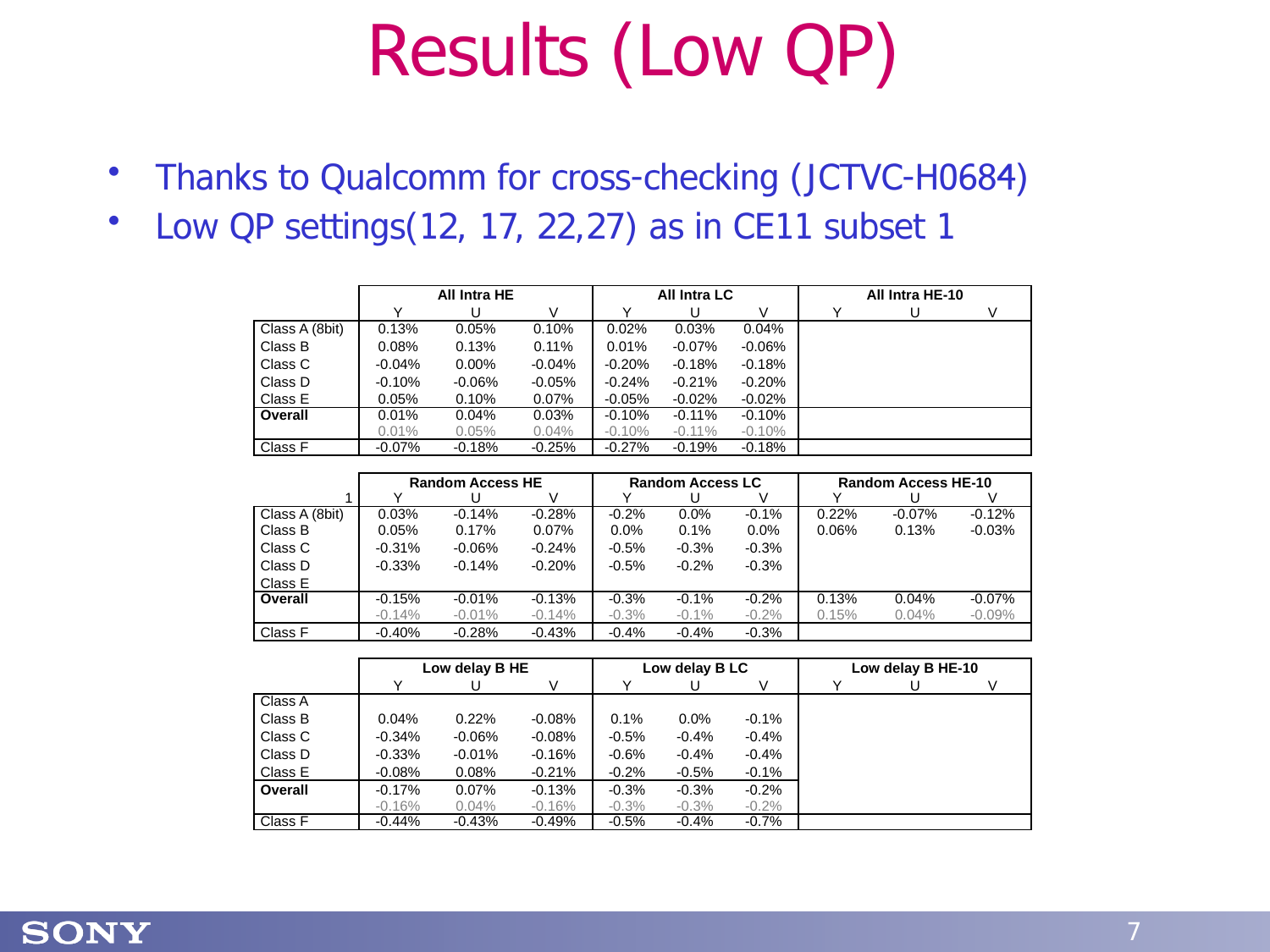

# Results (Low QP)
Thanks to Qualcomm for cross-checking (JCTVC-H0684)
Low QP settings(12, 17, 22,27) as in CE11 subset 1
|  | All Intra HE |  |  | All Intra LC |  |  | All Intra HE-10 |  |  |
| --- | --- | --- | --- | --- | --- | --- | --- | --- | --- |
|  | Y | U | V | Y | U | V | Y | U | V |
| Class A (8bit) | 0.13% | 0.05% | 0.10% | 0.02% | 0.03% | 0.04% |  |  |  |
| Class B | 0.08% | 0.13% | 0.11% | 0.01% | -0.07% | -0.06% |  |  |  |
| Class C | -0.04% | 0.00% | -0.04% | -0.20% | -0.18% | -0.18% |  |  |  |
| Class D | -0.10% | -0.06% | -0.05% | -0.24% | -0.21% | -0.20% |  |  |  |
| Class E | 0.05% | 0.10% | 0.07% | -0.05% | -0.02% | -0.02% |  |  |  |
| Overall | 0.01% | 0.04% | 0.03% | -0.10% | -0.11% | -0.10% |  |  |  |
|  | 0.01% | 0.05% | 0.04% | -0.10% | -0.11% | -0.10% |  |  |  |
| Class F | -0.07% | -0.18% | -0.25% | -0.27% | -0.19% | -0.18% |  |  |  |
|  |  |  |  |  |  |  |  |  |  |
|  | Random Access HE |  |  | Random Access LC |  |  | Random Access HE-10 |  |  |
| 1 | Y | U | V | Y | U | V | Y | U | V |
| Class A (8bit) | 0.03% | -0.14% | -0.28% | -0.2% | 0.0% | -0.1% | 0.22% | -0.07% | -0.12% |
| Class B | 0.05% | 0.17% | 0.07% | 0.0% | 0.1% | 0.0% | 0.06% | 0.13% | -0.03% |
| Class C | -0.31% | -0.06% | -0.24% | -0.5% | -0.3% | -0.3% |  |  |  |
| Class D | -0.33% | -0.14% | -0.20% | -0.5% | -0.2% | -0.3% |  |  |  |
| Class E |  |  |  |  |  |  |  |  |  |
| Overall | -0.15% | -0.01% | -0.13% | -0.3% | -0.1% | -0.2% | 0.13% | 0.04% | -0.07% |
|  | -0.14% | -0.01% | -0.14% | -0.3% | -0.1% | -0.2% | 0.15% | 0.04% | -0.09% |
| Class F | -0.40% | -0.28% | -0.43% | -0.4% | -0.4% | -0.3% |  |  |  |
|  |  |  |  |  |  |  |  |  |  |
|  | Low delay B HE |  |  | Low delay B LC |  |  | Low delay B HE-10 |  |  |
|  | Y | U | V | Y | U | V | Y | U | V |
| Class A |  |  |  |  |  |  |  |  |  |
| Class B | 0.04% | 0.22% | -0.08% | 0.1% | 0.0% | -0.1% |  |  |  |
| Class C | -0.34% | -0.06% | -0.08% | -0.5% | -0.4% | -0.4% |  |  |  |
| Class D | -0.33% | -0.01% | -0.16% | -0.6% | -0.4% | -0.4% |  |  |  |
| Class E | -0.08% | 0.08% | -0.21% | -0.2% | -0.5% | -0.1% |  |  |  |
| Overall | -0.17% | 0.07% | -0.13% | -0.3% | -0.3% | -0.2% |  |  |  |
|  | -0.16% | 0.04% | -0.16% | -0.3% | -0.3% | -0.2% |  |  |  |
| Class F | -0.44% | -0.43% | -0.49% | -0.5% | -0.4% | -0.7% |  |  |  |
7